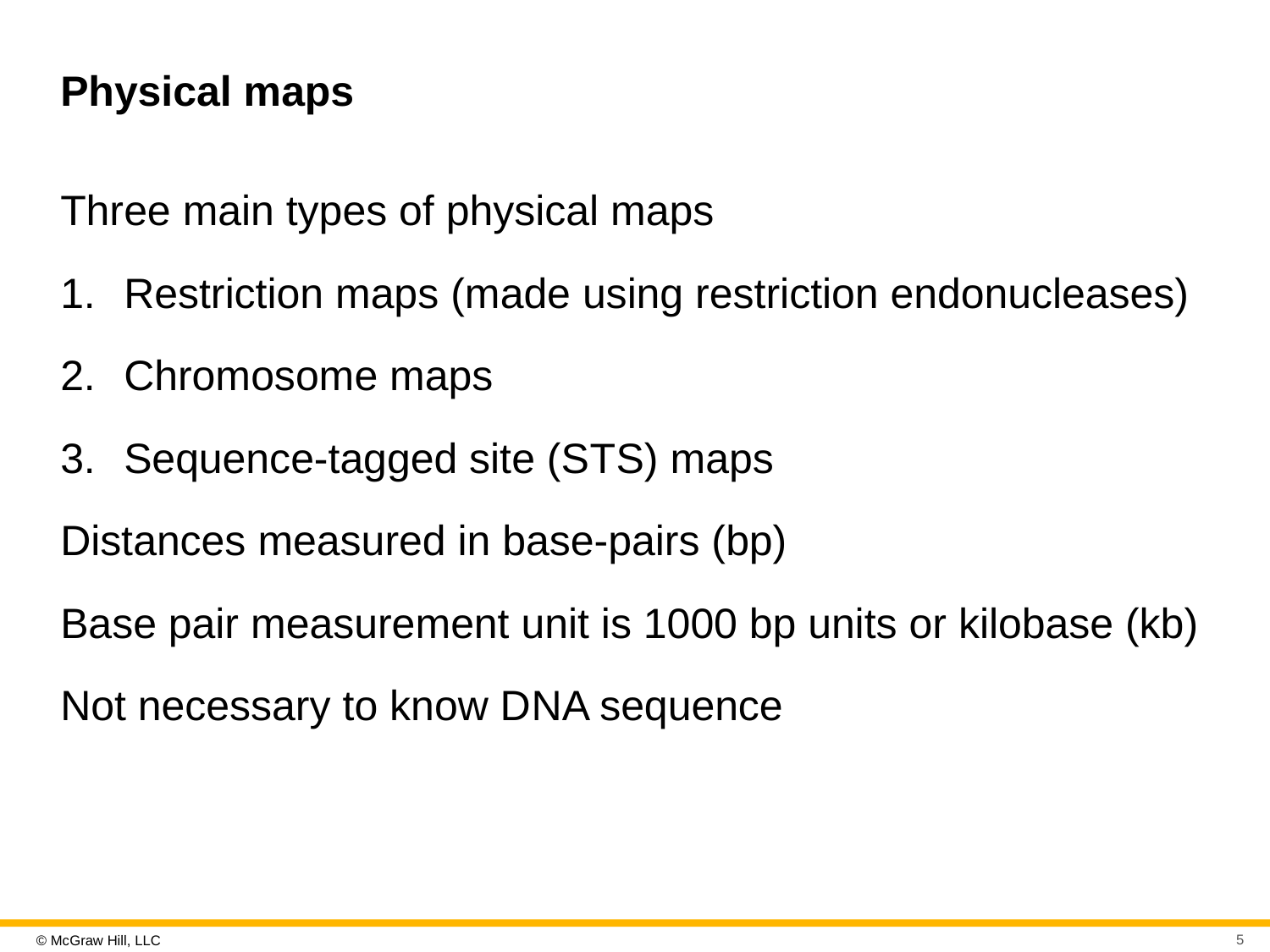

# Physical maps
Three main types of physical maps
Restriction maps (made using restriction endonucleases)
Chromosome maps
Sequence-tagged site (S T S) maps
Distances measured in base-pairs (bp)
Base pair measurement unit is 1000 bp units or kilobase (kb)
Not necessary to know D N A sequence
5